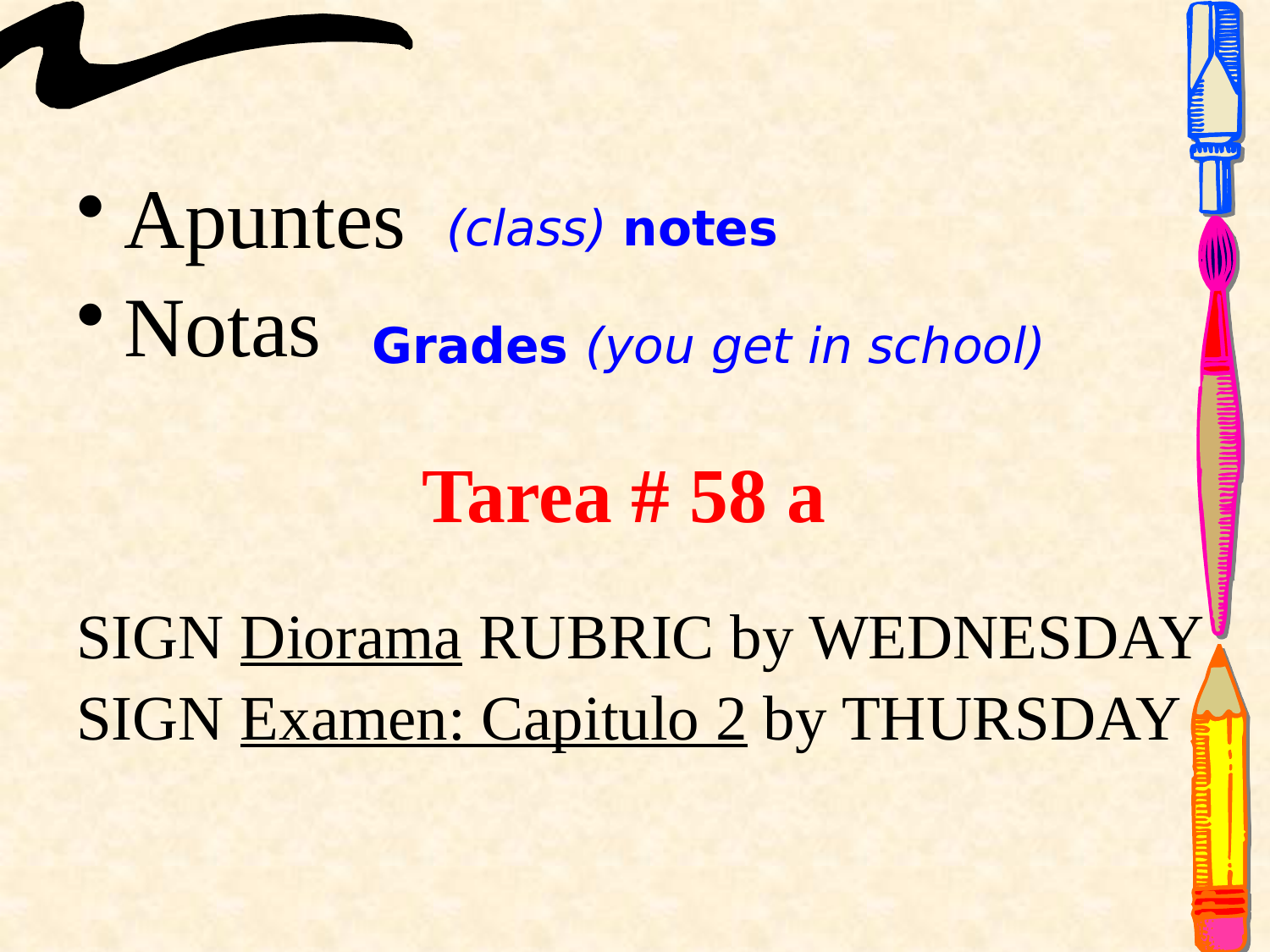

Apuntes
Notas

SIGN Diorama RUBRIC by WEDNESDAY
SIGN Examen: Capitulo 2 by THURSDAY

(class) notes
Grades (you get in school)
# Tarea # 58 a